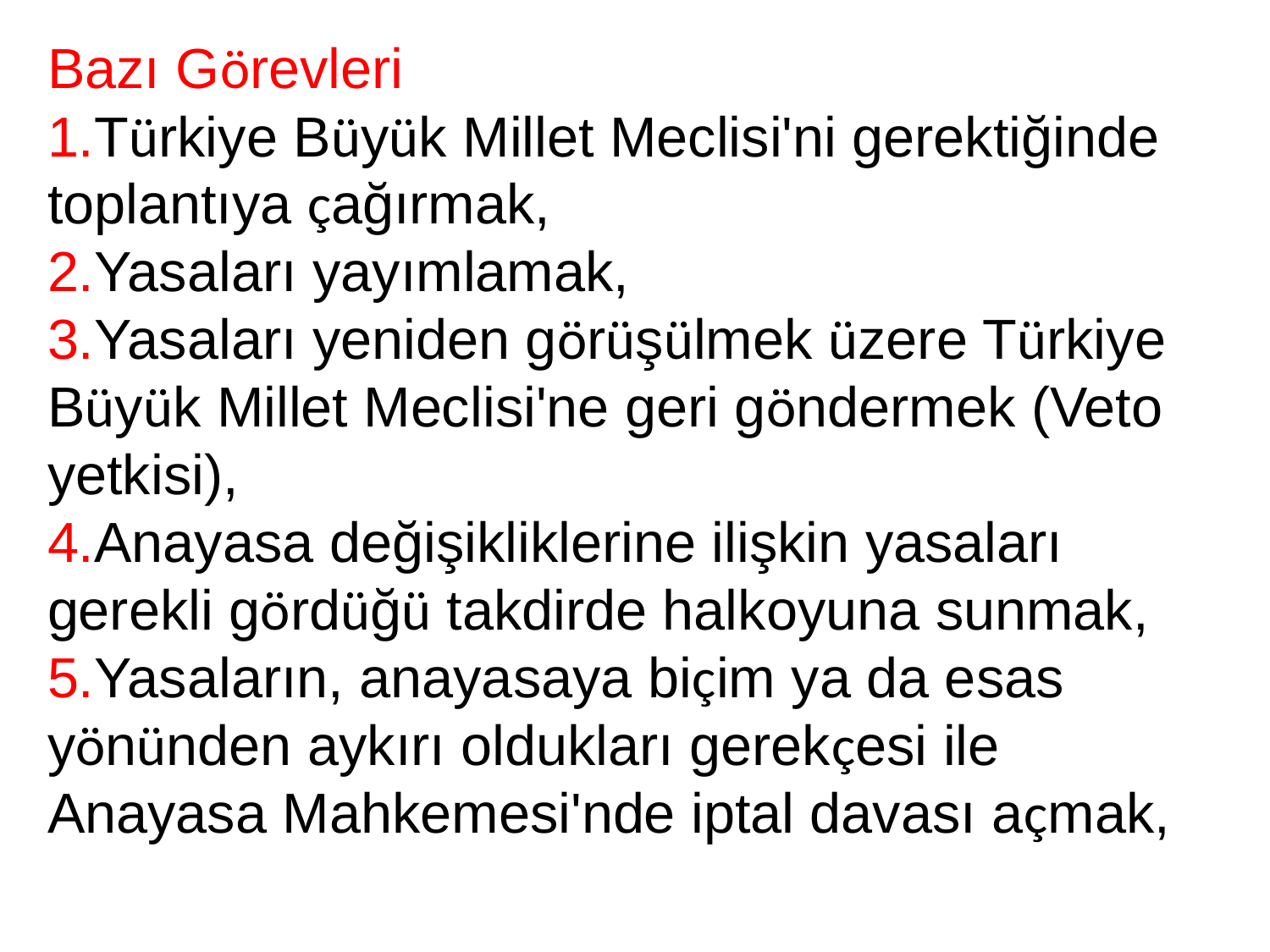

Bazı Görevleri
1.Türkiye Büyük Millet Meclisi'ni gerektiğinde toplantıya çağırmak,
2.Yasaları yayımlamak,
3.Yasaları yeniden görüşülmek üzere Türkiye Büyük Millet Meclisi'ne geri göndermek (Veto yetkisi),
4.Anayasa değişikliklerine ilişkin yasaları gerekli gördüğü takdirde halkoyuna sunmak,
5.Yasaların, anayasaya biçim ya da esas yönünden aykırı oldukları gerekçesi ile Anayasa Mahkemesi'nde iptal davası açmak,